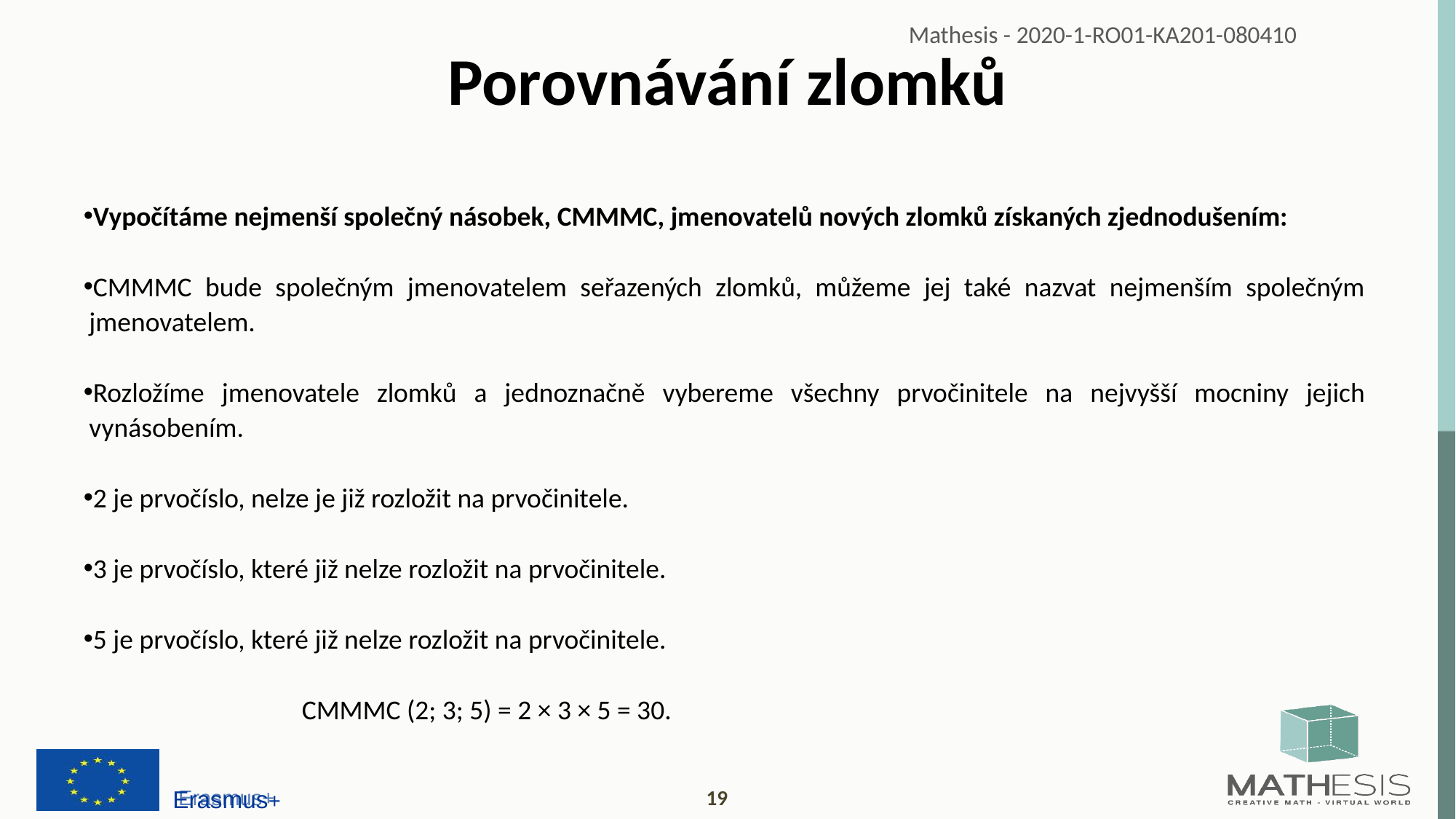

# Porovnávání zlomků
Vypočítáme nejmenší společný násobek, CMMMC, jmenovatelů nových zlomků získaných zjednodušením:
CMMMC bude společným jmenovatelem seřazených zlomků, můžeme jej také nazvat nejmenším společným jmenovatelem.
Rozložíme jmenovatele zlomků a jednoznačně vybereme všechny prvočinitele na nejvyšší mocniny jejich vynásobením.
2 je prvočíslo, nelze je již rozložit na prvočinitele.
3 je prvočíslo, které již nelze rozložit na prvočinitele.
5 je prvočíslo, které již nelze rozložit na prvočinitele.
		CMMMC (2; 3; 5) = 2 × 3 × 5 = 30.